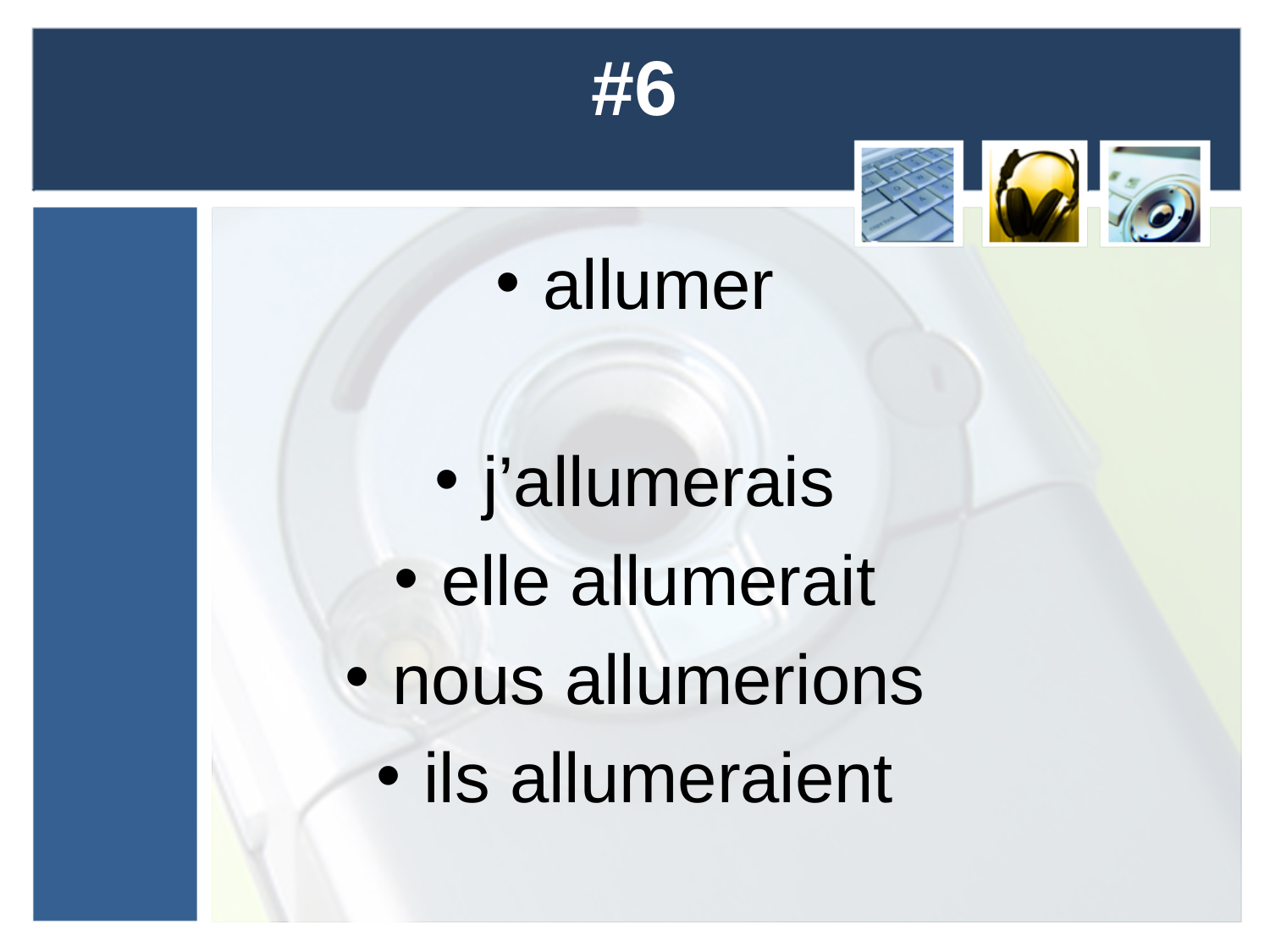

# #6
allumer

j’allumerais
elle allumerait
nous allumerions
ils allumeraient